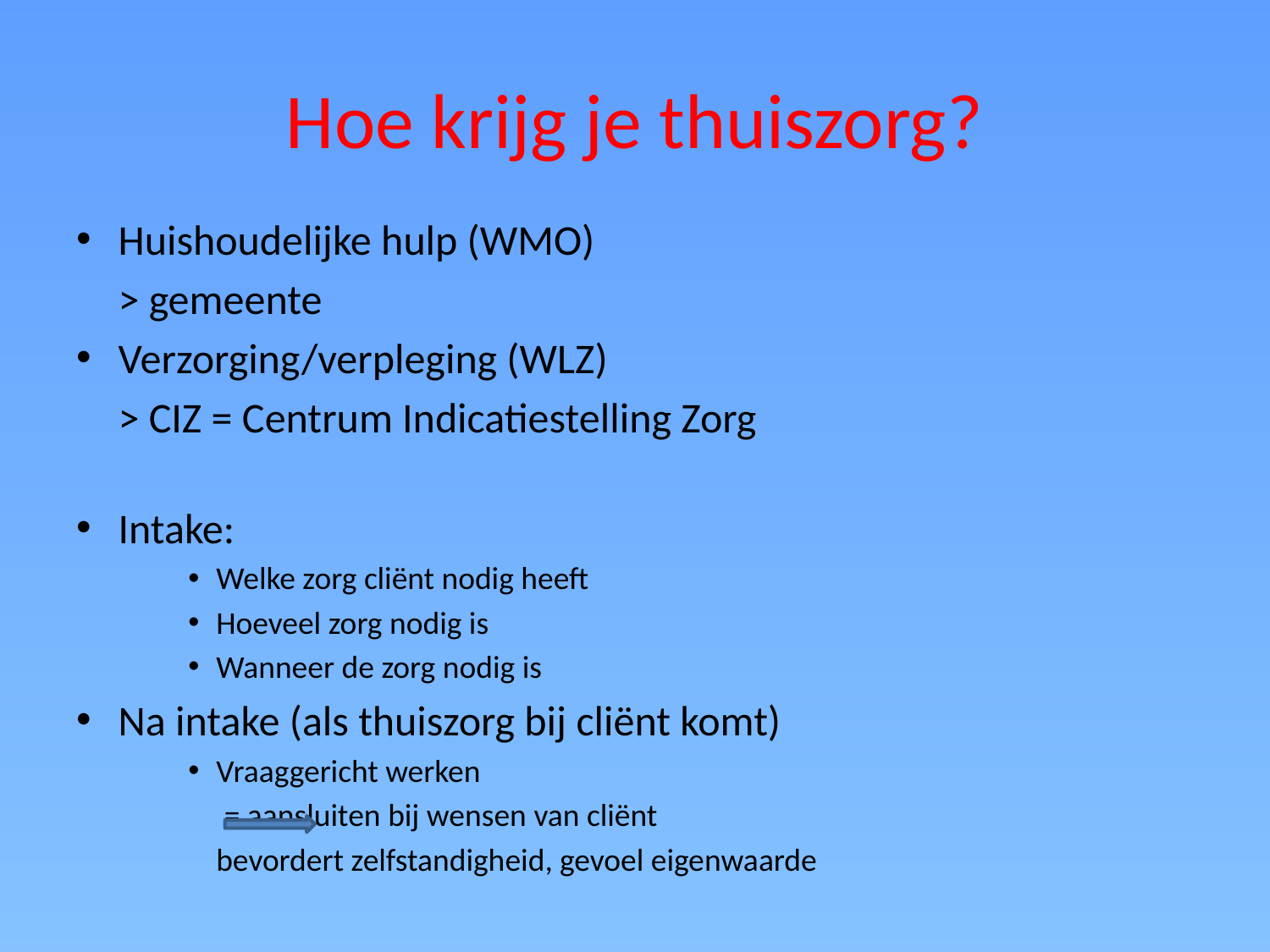

# Hoe krijg je thuiszorg?
Huishoudelijke hulp (WMO)
	> gemeente
Verzorging/verpleging (WLZ)
	> CIZ = Centrum Indicatiestelling Zorg

Intake:
Welke zorg cliënt nodig heeft
Hoeveel zorg nodig is
Wanneer de zorg nodig is
Na intake (als thuiszorg bij cliënt komt)
Vraaggericht werken
     = aansluiten bij wensen van cliënt
		bevordert zelfstandigheid, gevoel eigenwaarde